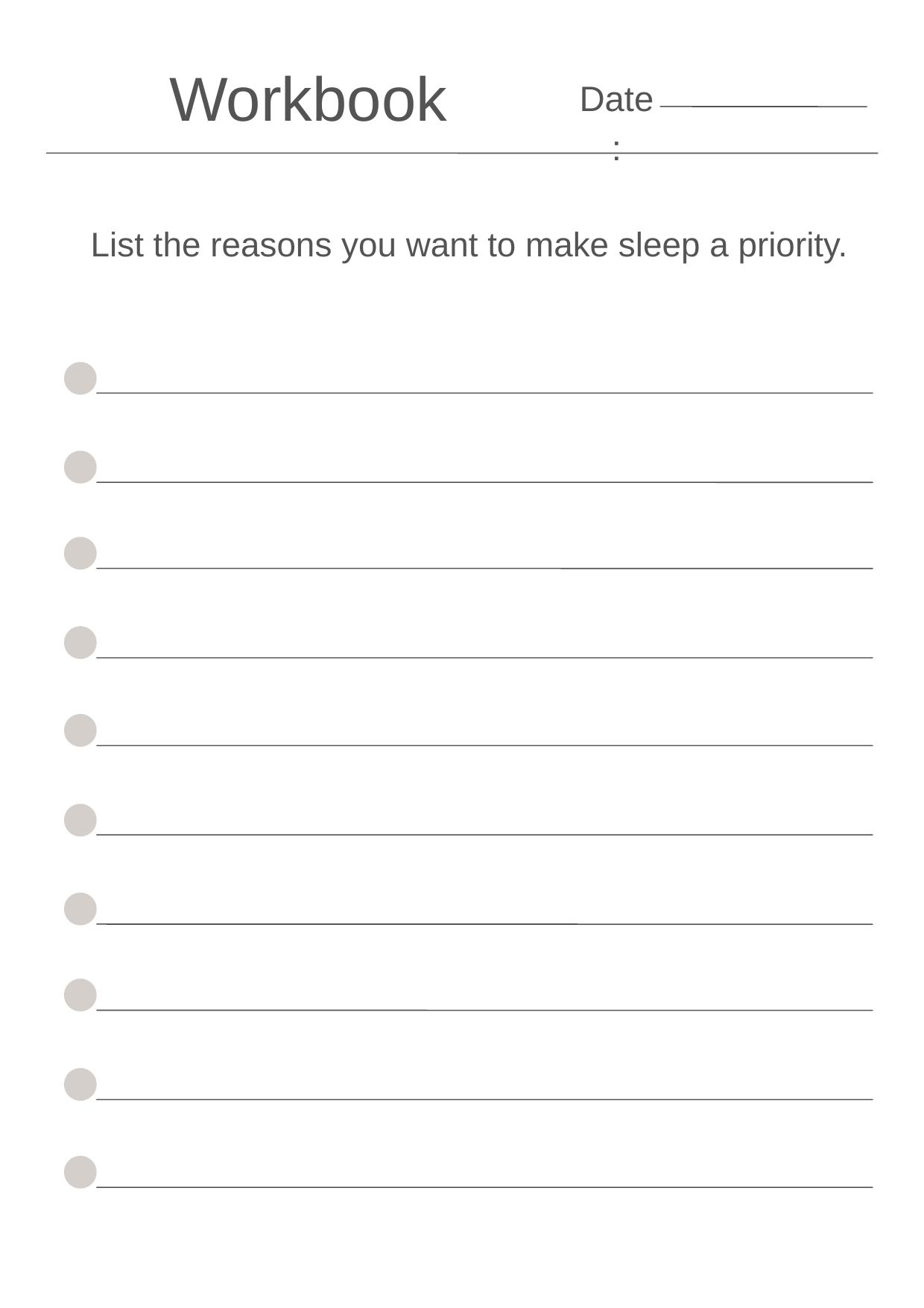

Workbook
Date:

List the reasons you want to make sleep a priority.